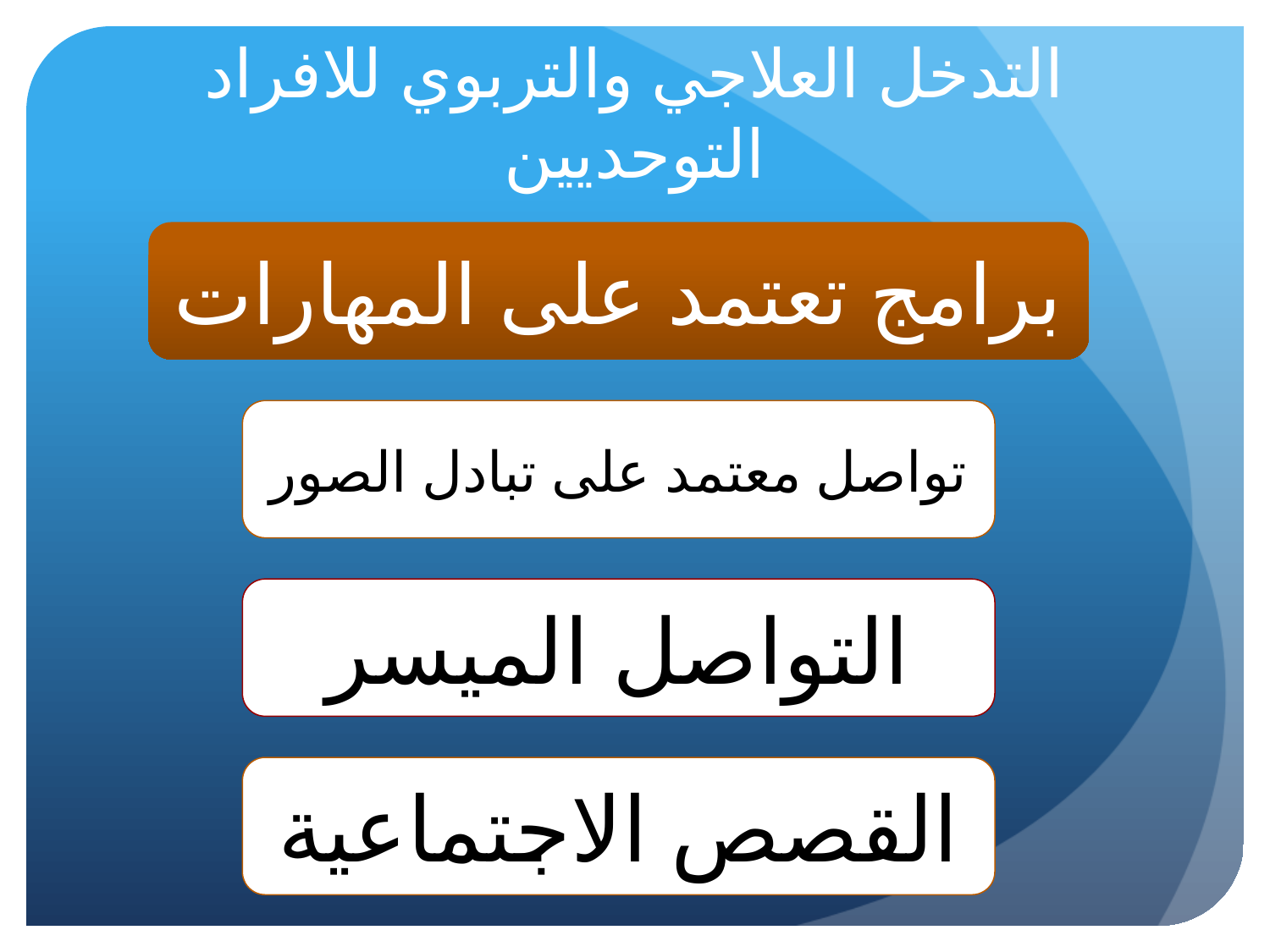

# التدخل العلاجي والتربوي للافراد التوحديين
برامج تعتمد على المهارات
تواصل معتمد على تبادل الصور
التواصل الميسر